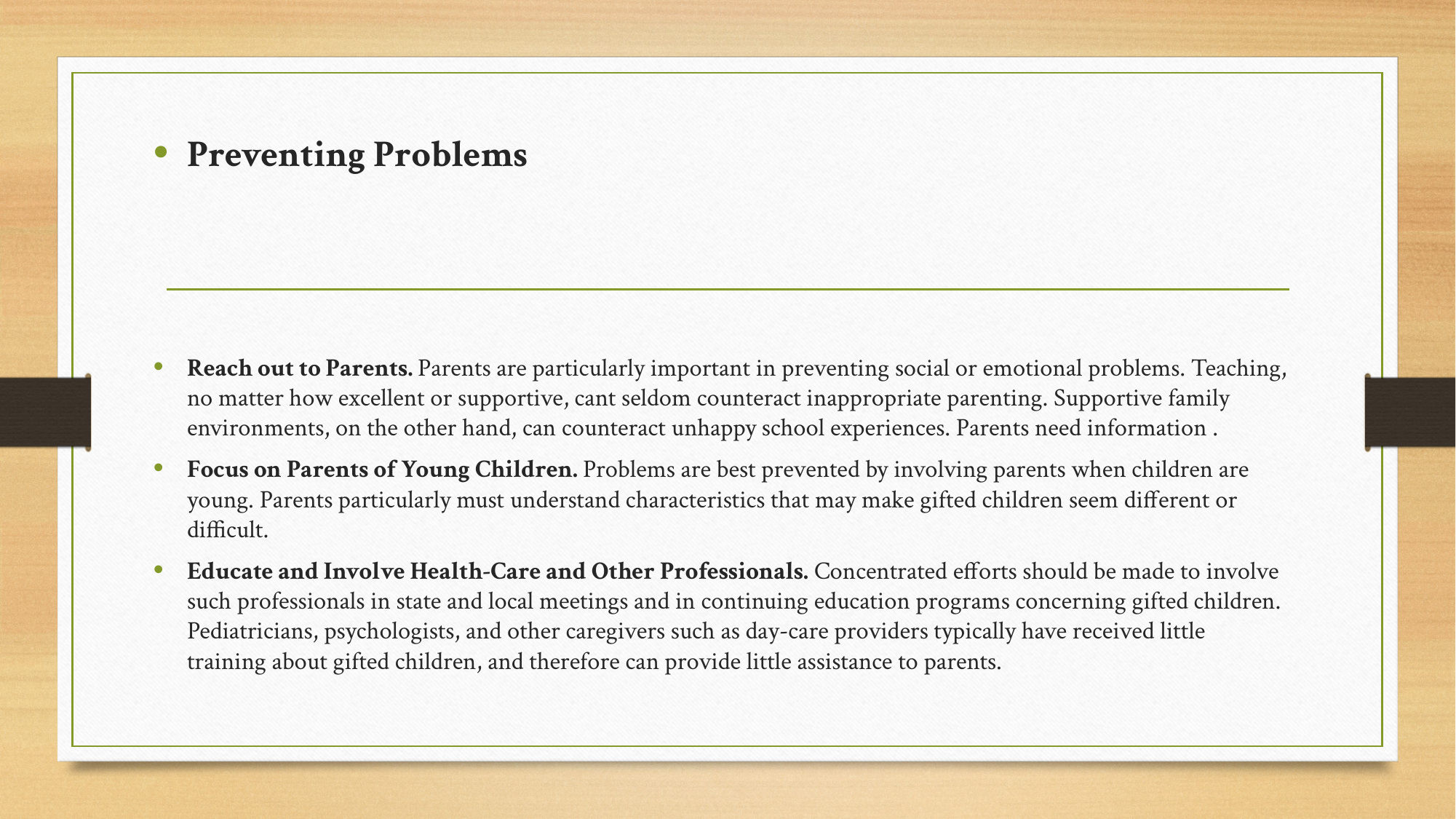

Preventing Problems

Reach out to Parents. Parents are particularly important in preventing social or emotional problems. Teaching, no matter how excellent or supportive, cant seldom counteract inappropriate parenting. Supportive family environments, on the other hand, can counteract unhappy school experiences. Parents need information .
Focus on Parents of Young Children. Problems are best prevented by involving parents when children are young. Parents particularly must understand characteristics that may make gifted children seem different or difficult.
Educate and Involve Health-Care and Other Professionals. Concentrated efforts should be made to involve such professionals in state and local meetings and in continuing education programs concerning gifted children. Pediatricians, psychologists, and other caregivers such as day-care providers typically have received little training about gifted children, and therefore can provide little assistance to parents.